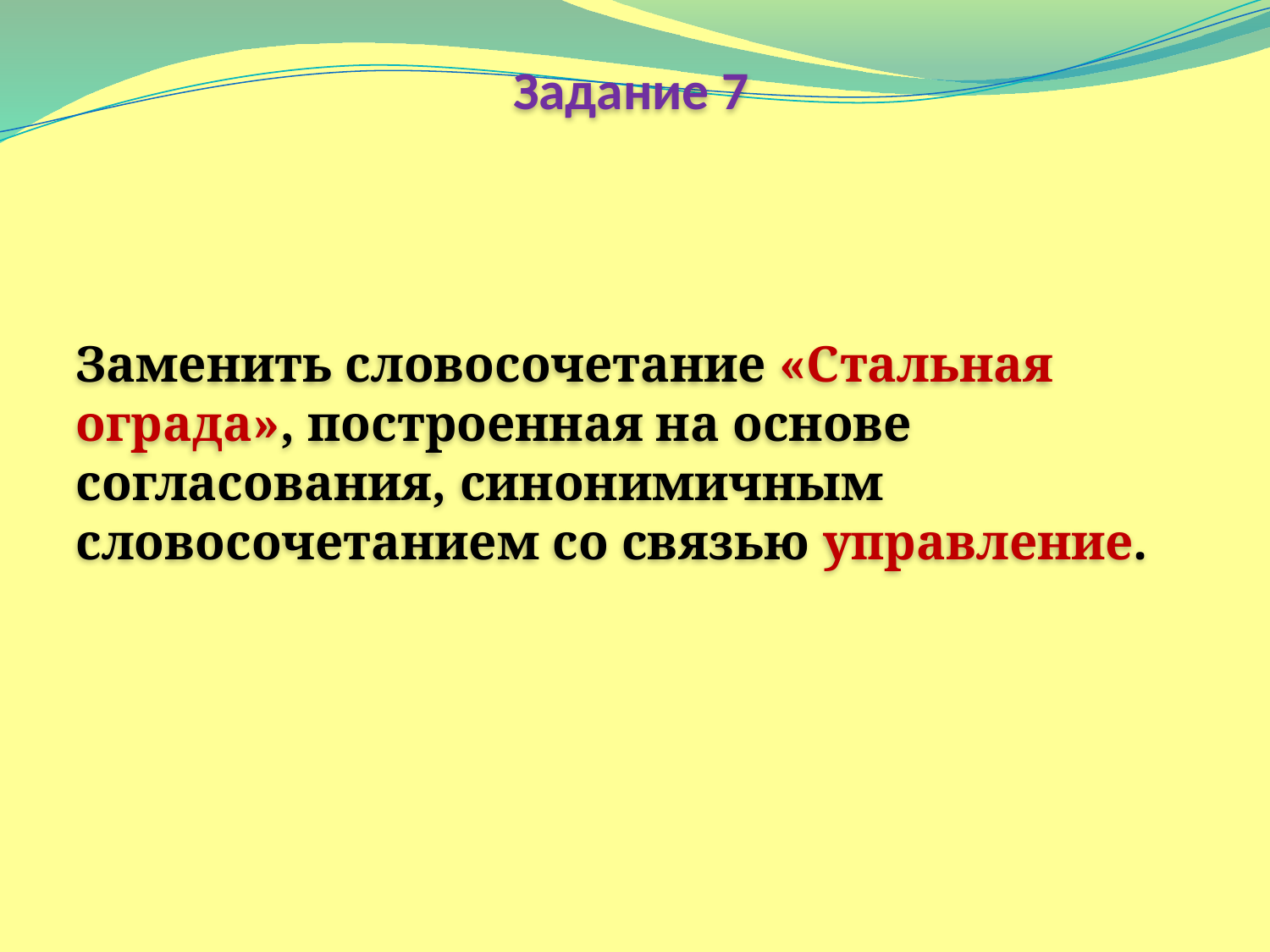

# Задание 7

Заменить словосочетание «Стальная ограда», построенная на основе согласования, синонимичным словосочетанием со связью управление.